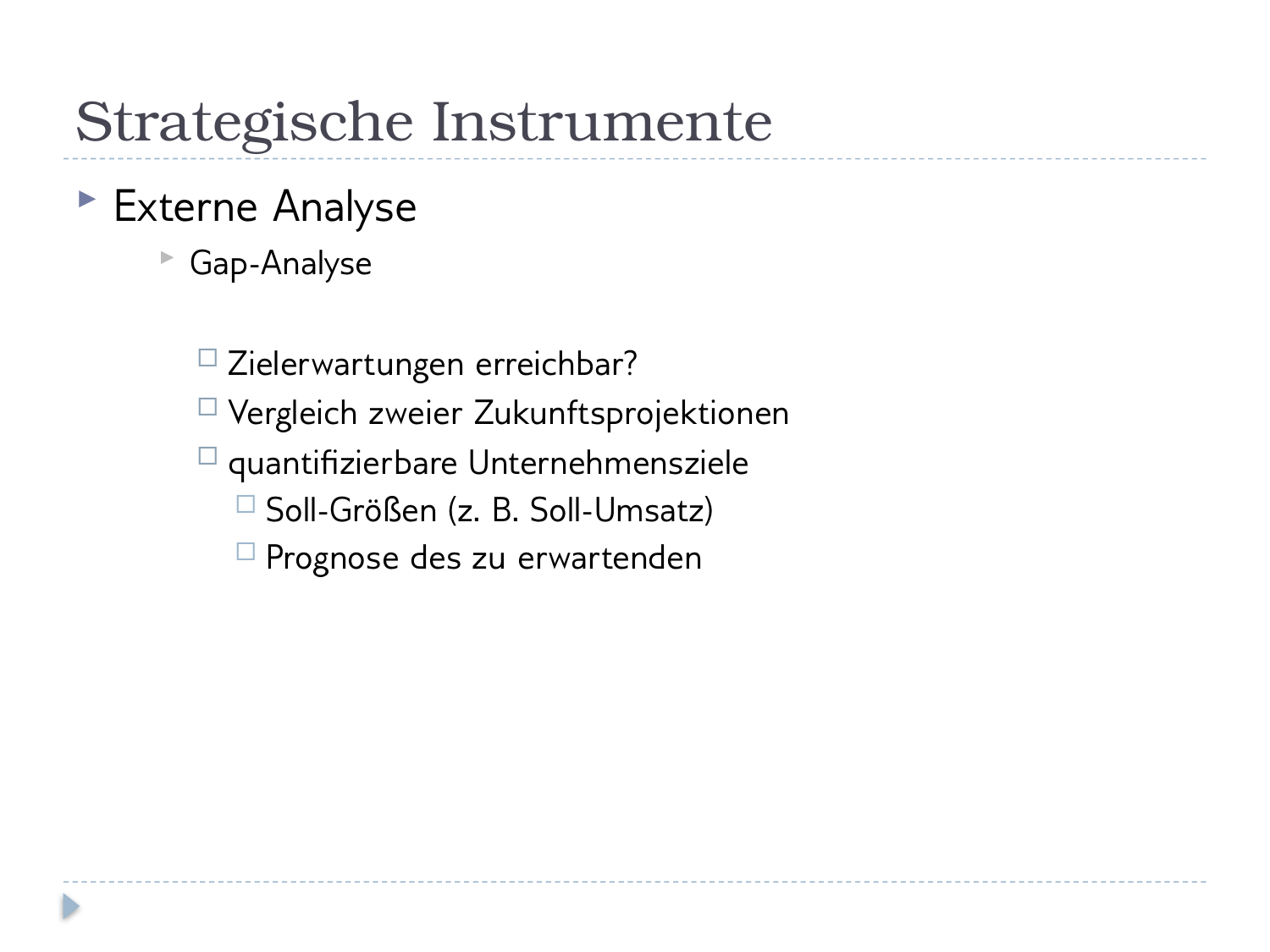

Strategische Instrumente
Externe Analyse
Gap-Analyse

Zielerwartungen erreichbar?
Vergleich zweier Zukunftsprojektionen
quantifizierbare Unternehmensziele
Soll-Größen (z. B. Soll-Umsatz)
Prognose des zu erwartenden